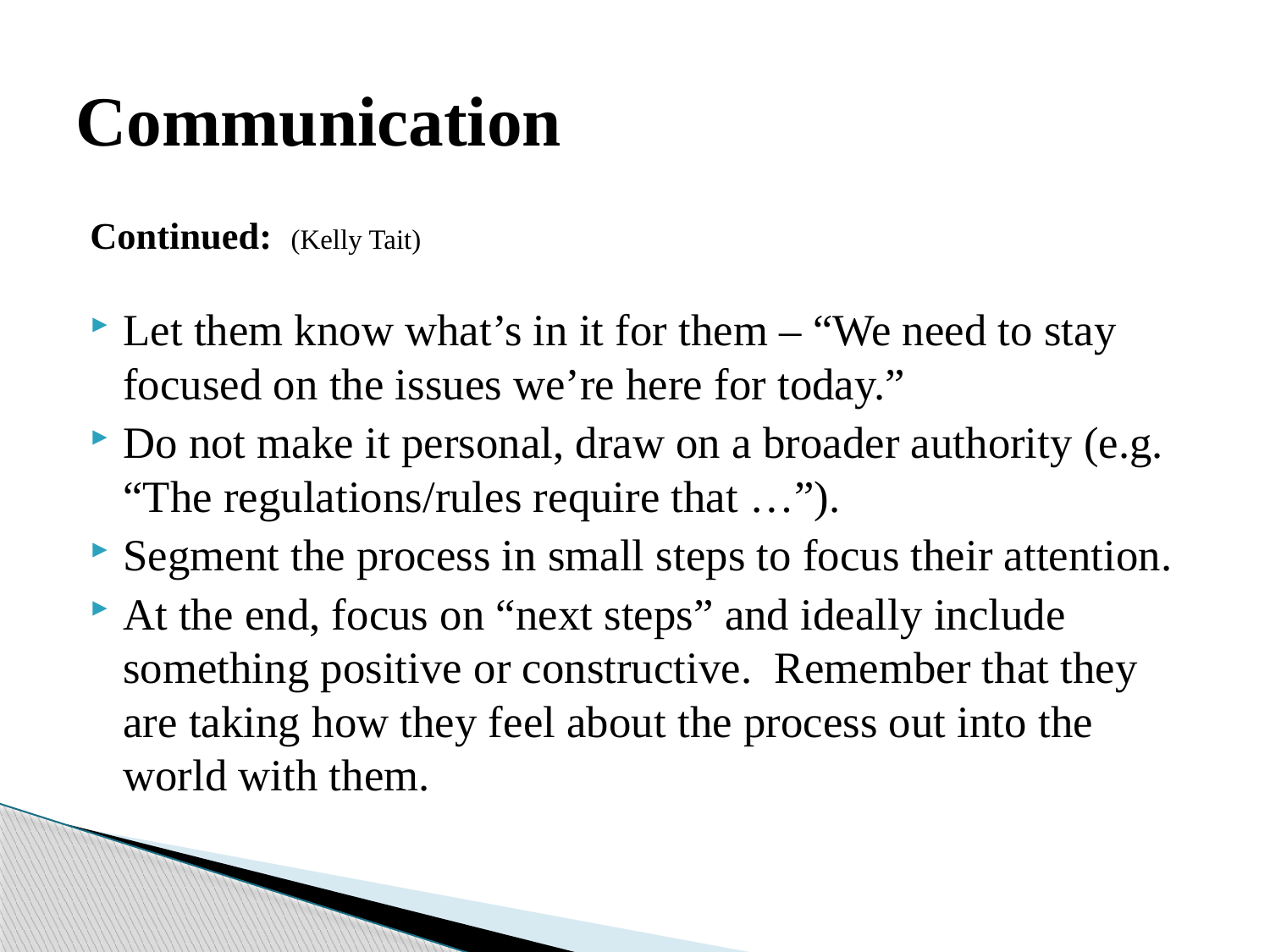

# Communication
Continued:				(Kelly Tait)

Let them know what’s in it for them – “We need to stay  focused on the issues we’re here for today.”
Do not make it personal, draw on a broader authority (e.g. “The regulations/rules require that …”).
Segment the process in small steps to focus their attention.
At the end, focus on “next steps” and ideally include something positive or constructive.  Remember that they are taking how they feel about the process out into the world with them.